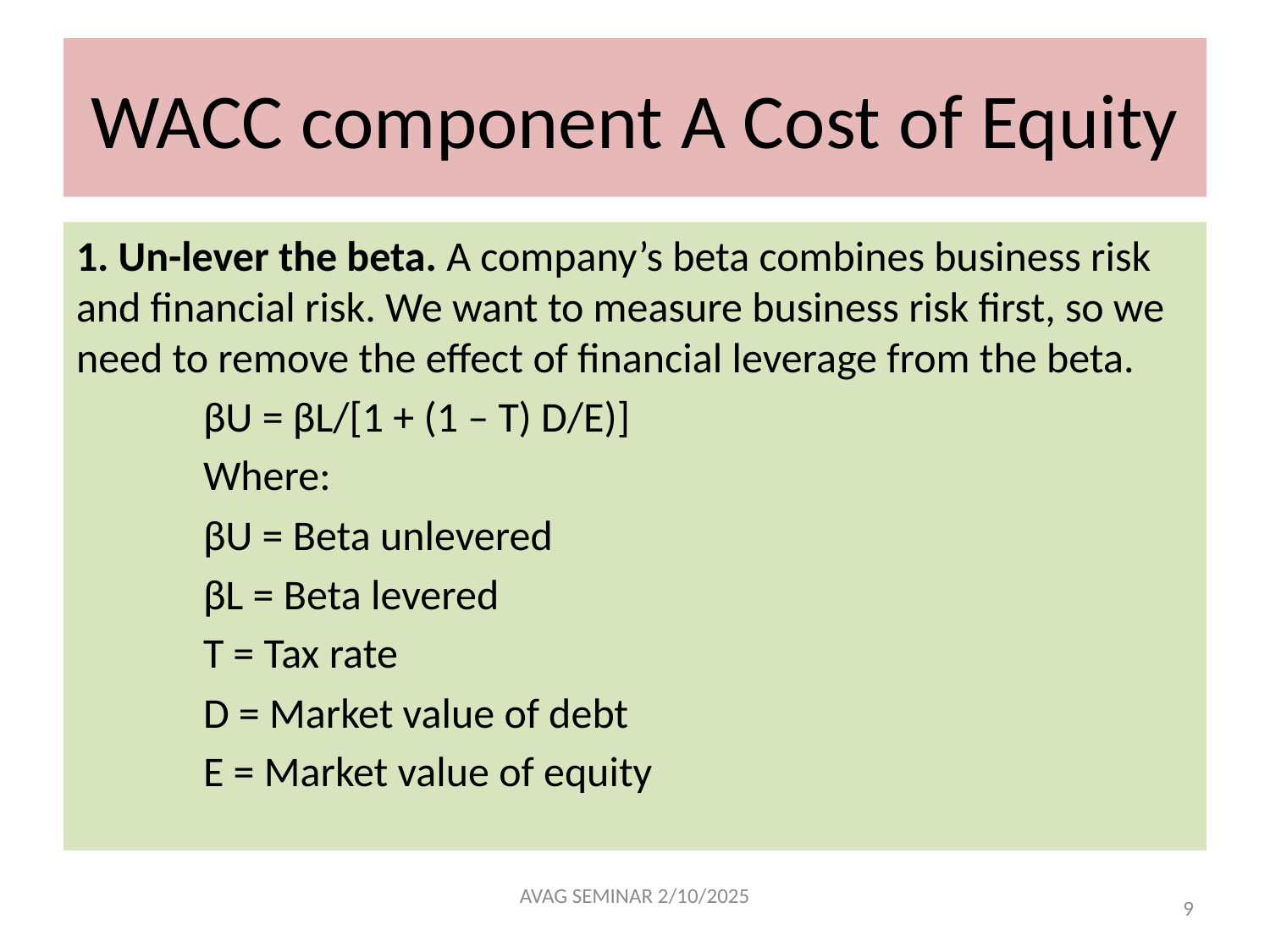

# WACC component A Cost of Equity
1. Un-lever the beta. A company’s beta combines business risk and financial risk. We want to measure business risk first, so we need to remove the effect of financial leverage from the beta.
	βU = βL/[1 + (1 – T) D/E)]
	Where:
	βU = Beta unlevered
	βL = Beta levered
	T = Tax rate
	D = Market value of debt
	E = Market value of equity
AVAG SEMINAR 2/10/2025

9